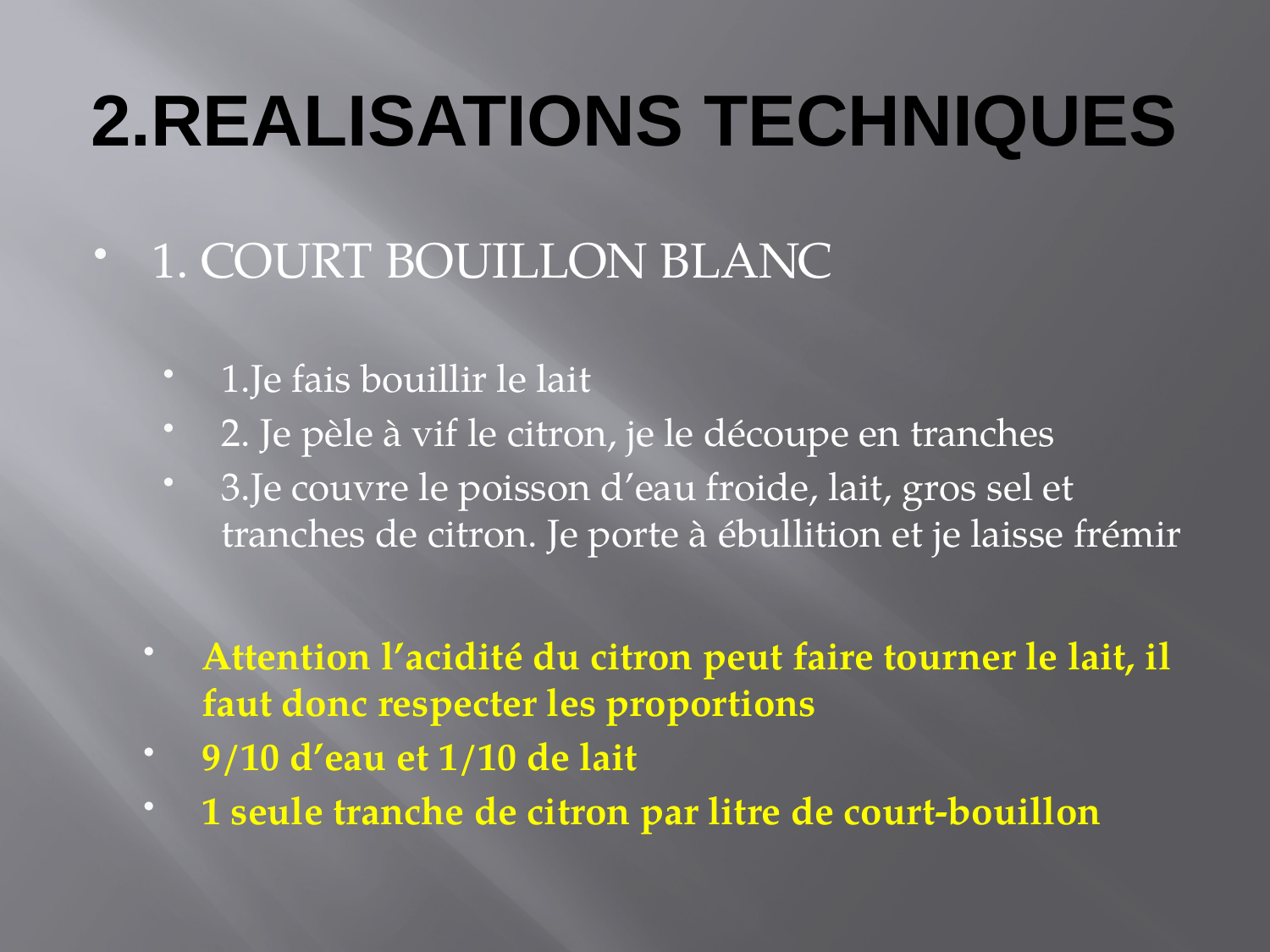

# 2.REALISATIONS TECHNIQUES
1. COURT BOUILLON BLANC
1.Je fais bouillir le lait
2. Je pèle à vif le citron, je le découpe en tranches
3.Je couvre le poisson d’eau froide, lait, gros sel et tranches de citron. Je porte à ébullition et je laisse frémir
Attention l’acidité du citron peut faire tourner le lait, il faut donc respecter les proportions
9/10 d’eau et 1/10 de lait
1 seule tranche de citron par litre de court-bouillon